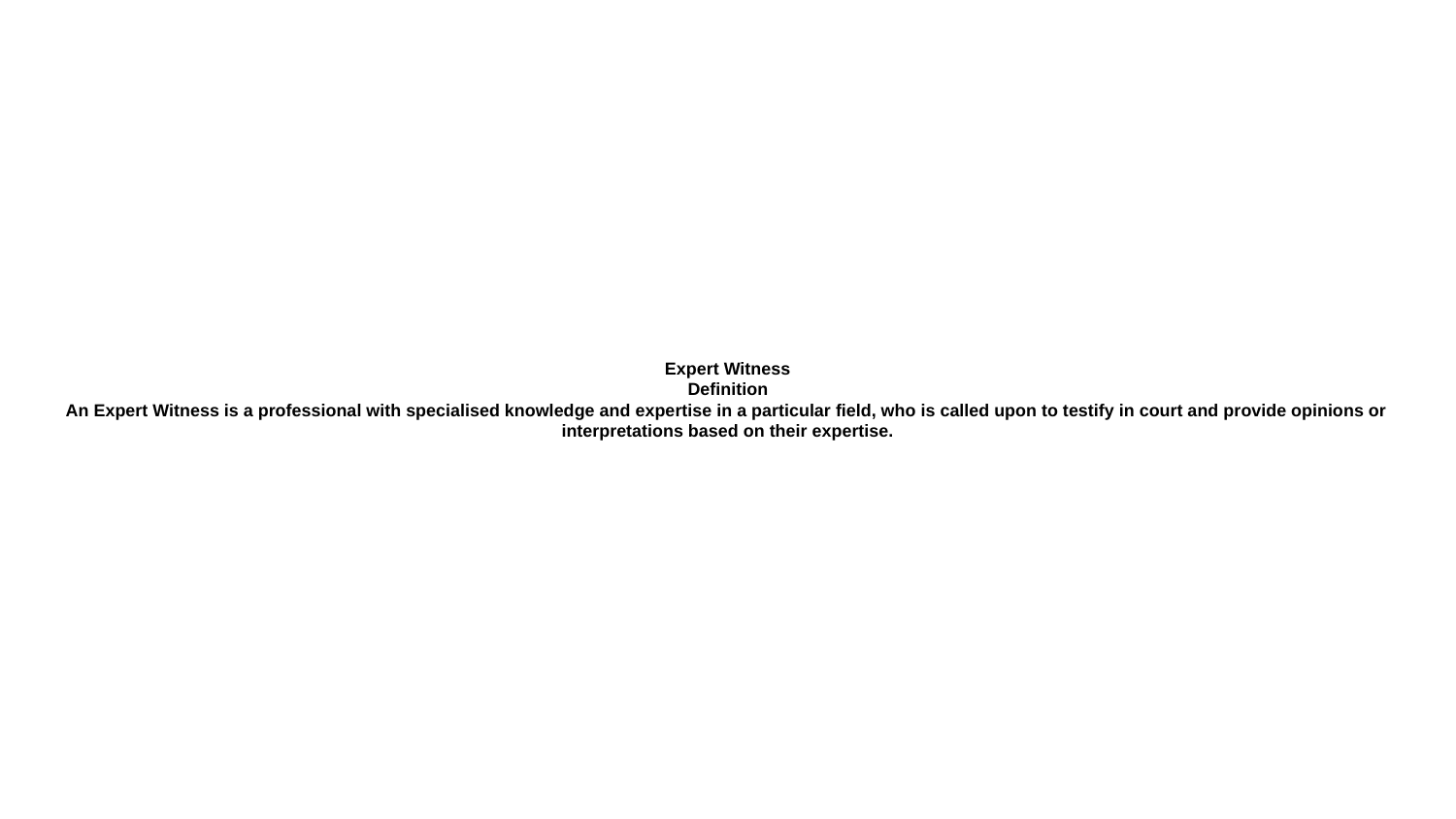

# Expert Witness Definition An Expert Witness is a professional with specialised knowledge and expertise in a particular field, who is called upon to testify in court and provide opinions or interpretations based on their expertise.